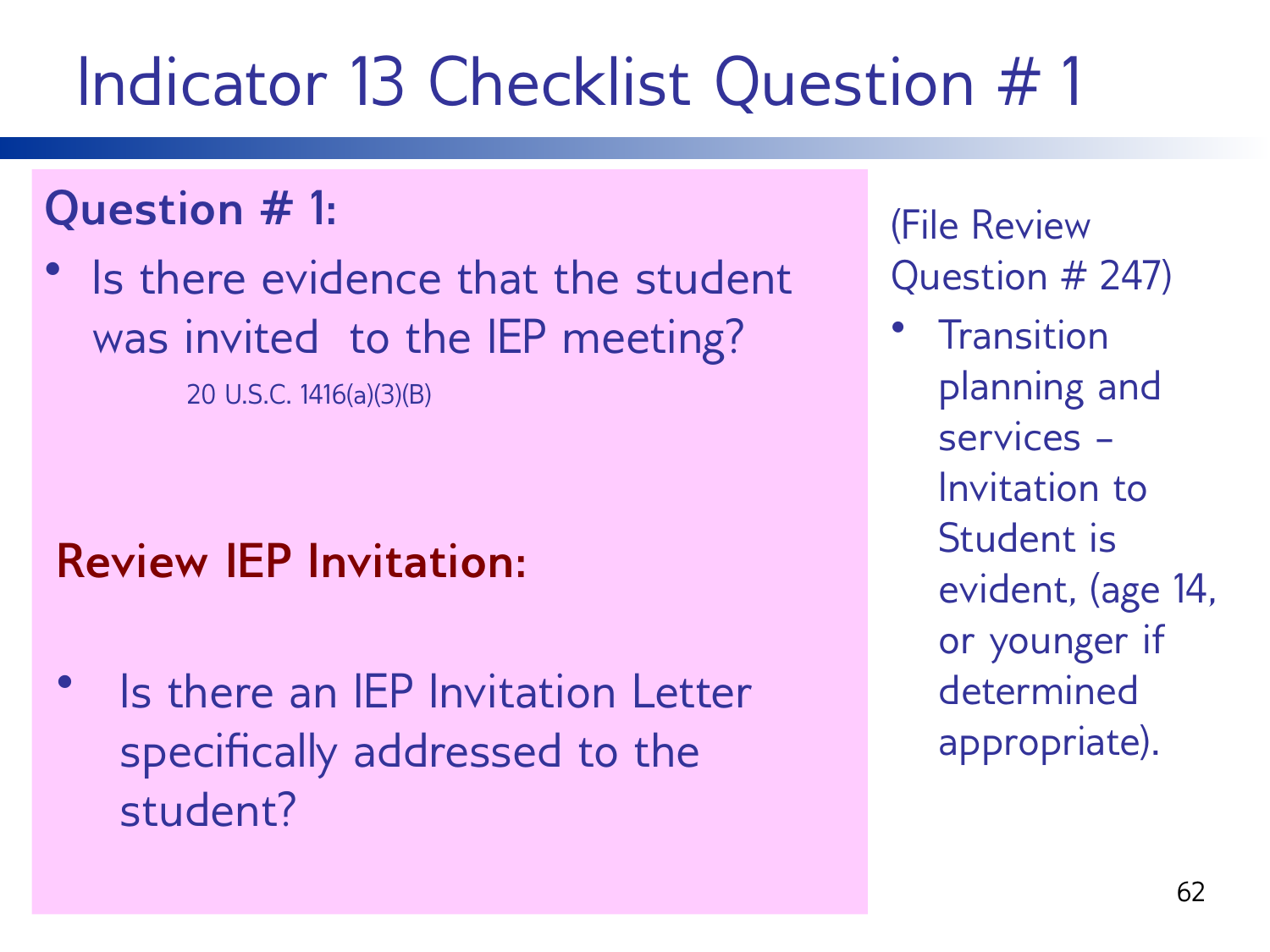

# Indicator 13 Checklist Question # 1
Question # 1:
Is there evidence that the student was invited  to the IEP meeting?
		20 U.S.C. 1416(a)(3)(B)

Review IEP Invitation:

Is there an IEP Invitation Letter specifically addressed to the student?
(File Review Question # 247)
Transition planning and services – Invitation to Student is evident, (age 14, or younger if determined appropriate).

62